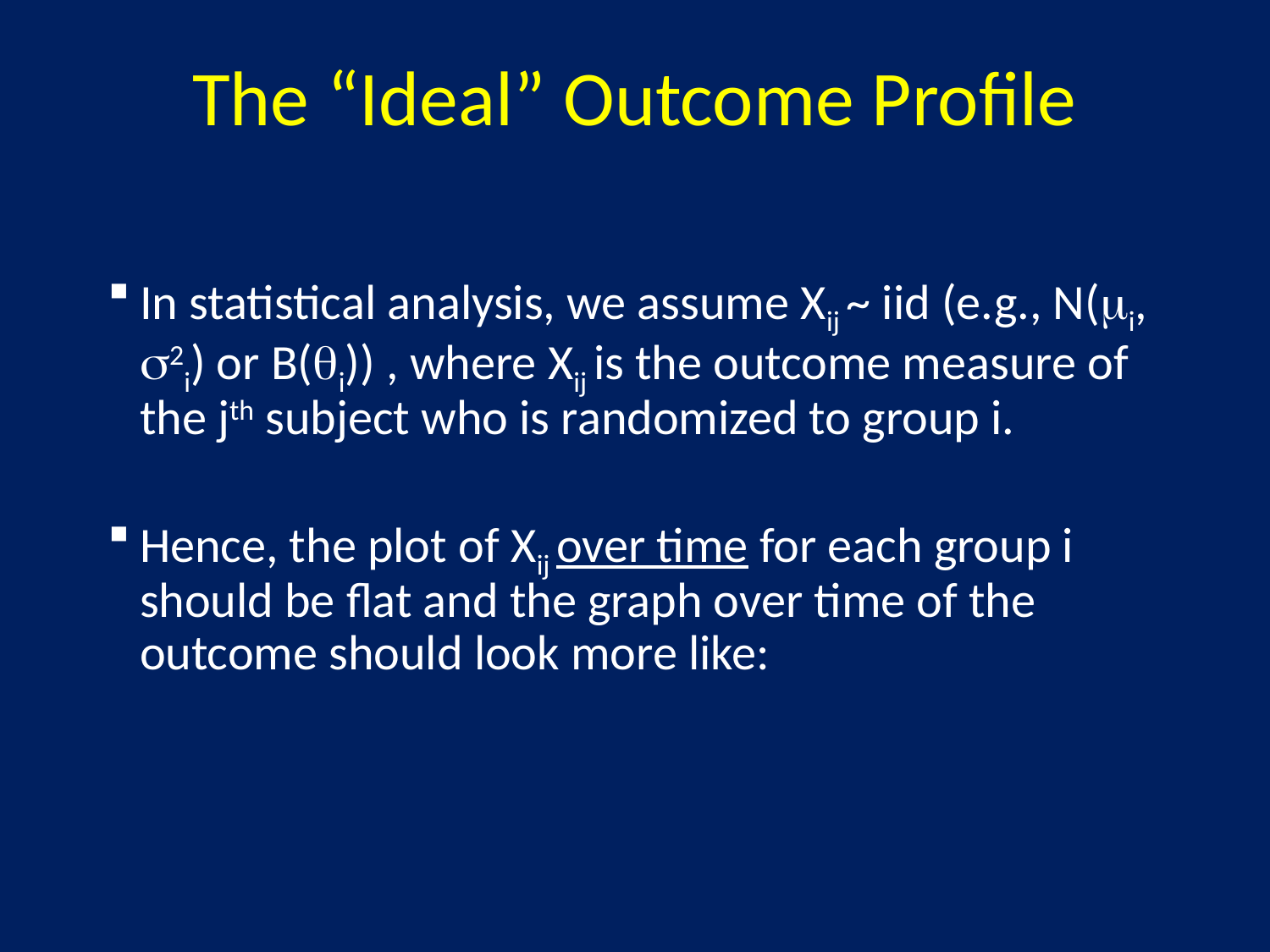

The “Ideal” Outcome Profile
In statistical analysis, we assume Xij ~ iid (e.g., N(μi, σ2i) or B(θi)) , where Xij is the outcome measure of the jth subject who is randomized to group i.

Hence, the plot of Xij over time for each group i should be flat and the graph over time of the outcome should look more like: